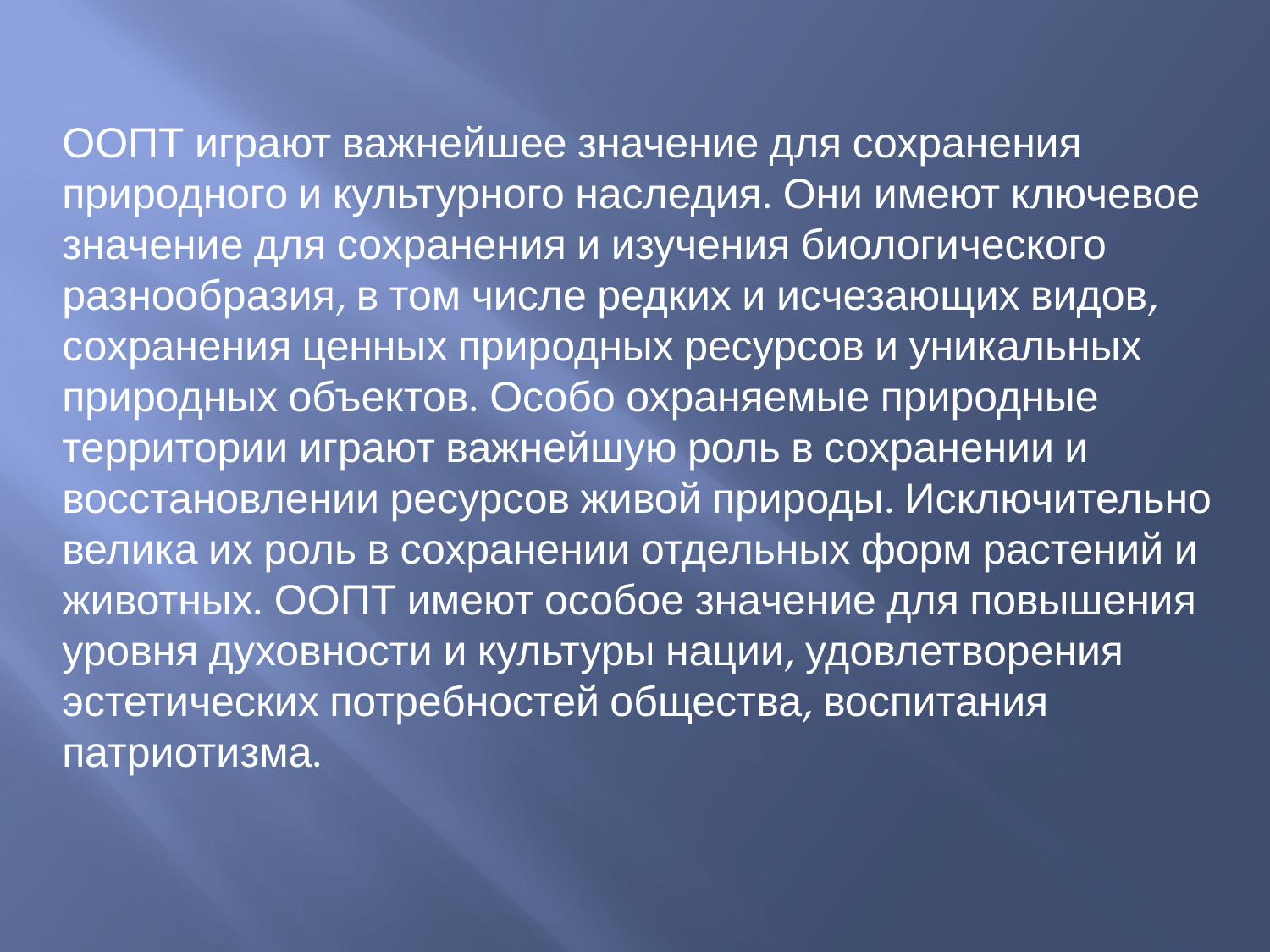

ООПТ играют важнейшее значение для сохранения природного и культурного наследия. Они имеют ключевое значение для сохранения и изучения биологического разнообразия, в том числе редких и исчезающих видов, сохранения ценных природных ресурсов и уникальных природных объектов. Особо охраняемые природные территории играют важнейшую роль в сохранении и восстановлении ресурсов живой природы. Исключительно велика их роль в сохранении отдельных форм растений и животных. ООПТ имеют особое значение для повышения уровня духовности и культуры нации, удовлетворения эстетических потребностей общества, воспитания патриотизма.